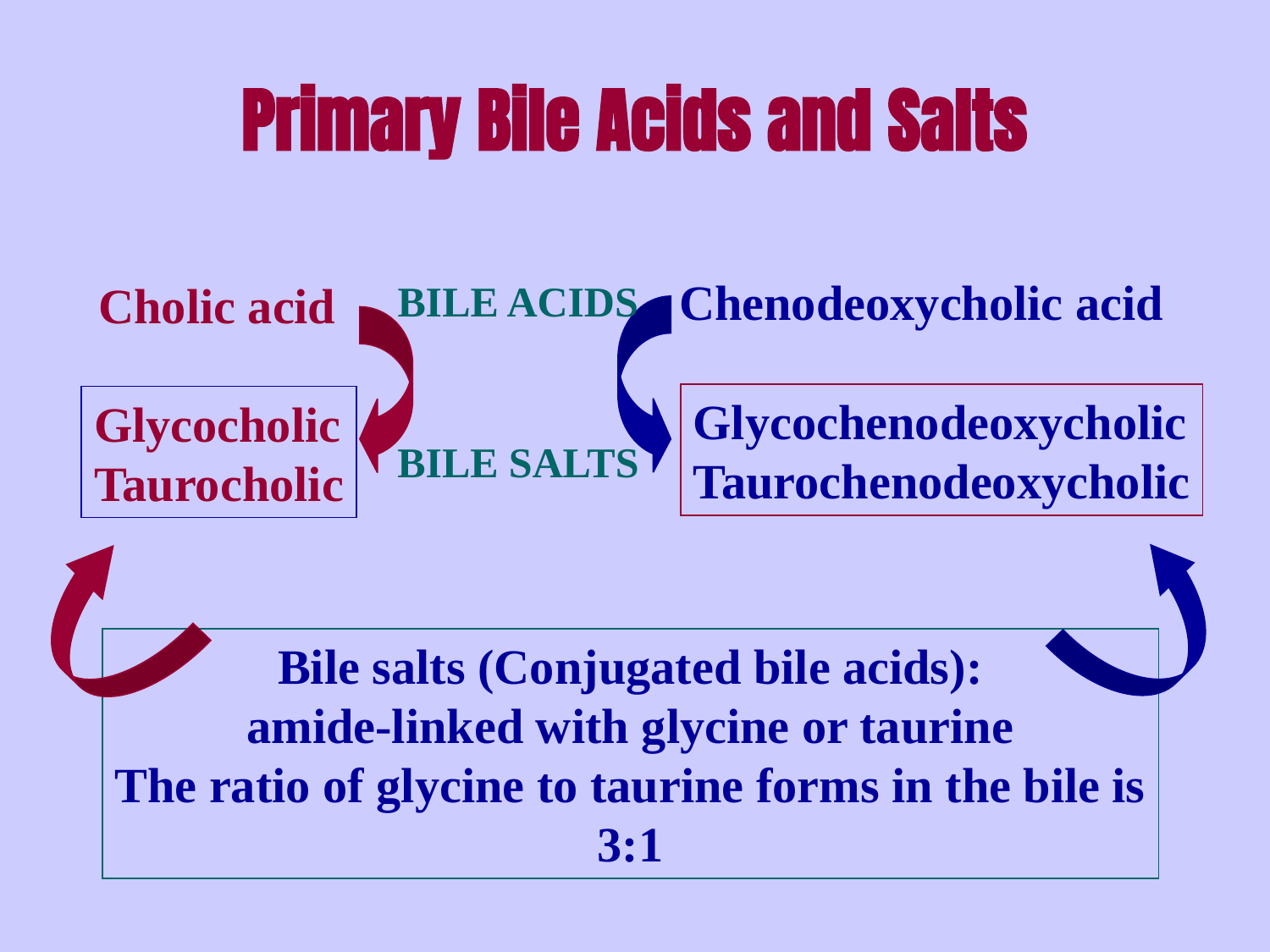

# Primary Bile Acids and Salts
Chenodeoxycholic acid
Cholic acid
BILE ACIDS

Glycochenodeoxycholic
Taurochenodeoxycholic
Glycocholic
Taurocholic
BILE SALTS

Bile salts (Conjugated bile acids):
amide-linked with glycine or taurine
The ratio of glycine to taurine forms in the bile is
3:1